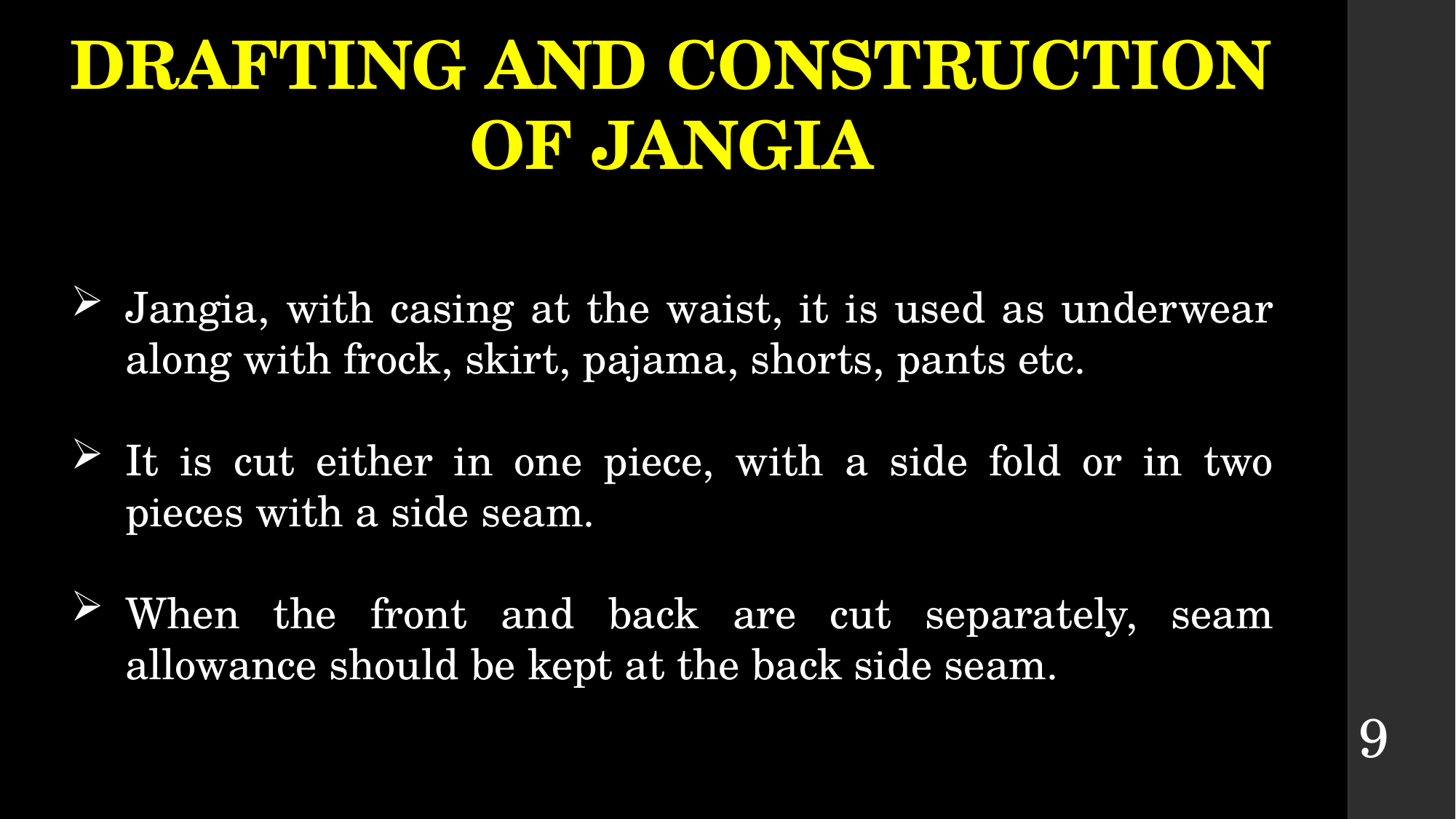

# DRAFTING AND CONSTRUCTION OF JANGIA
Jangia, with casing at the waist, it is used as underwear along with frock, skirt, pajama, shorts, pants etc.

It is cut either in one piece, with a side fold or in two pieces with a side seam.

When the front and back are cut separately, seam allowance should be kept at the back side seam.
9